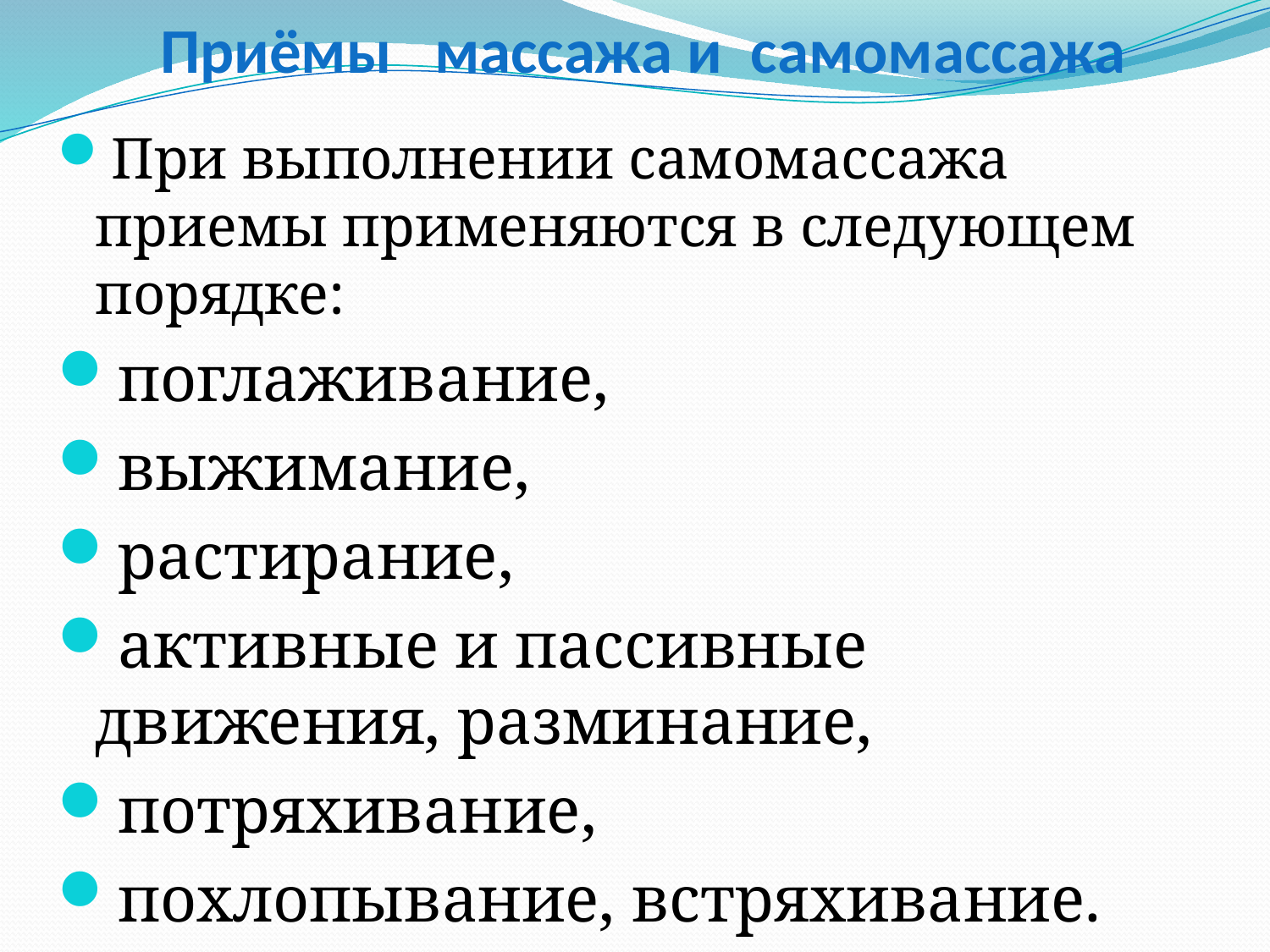

# Приёмы   массажа и  самомассажа
При выполнении самомассажа приемы применяются в следующем порядке:
поглаживание,
выжимание,
растирание,
активные и пассивные движения, разминание,
потряхивание,
похлопывание, встряхивание.